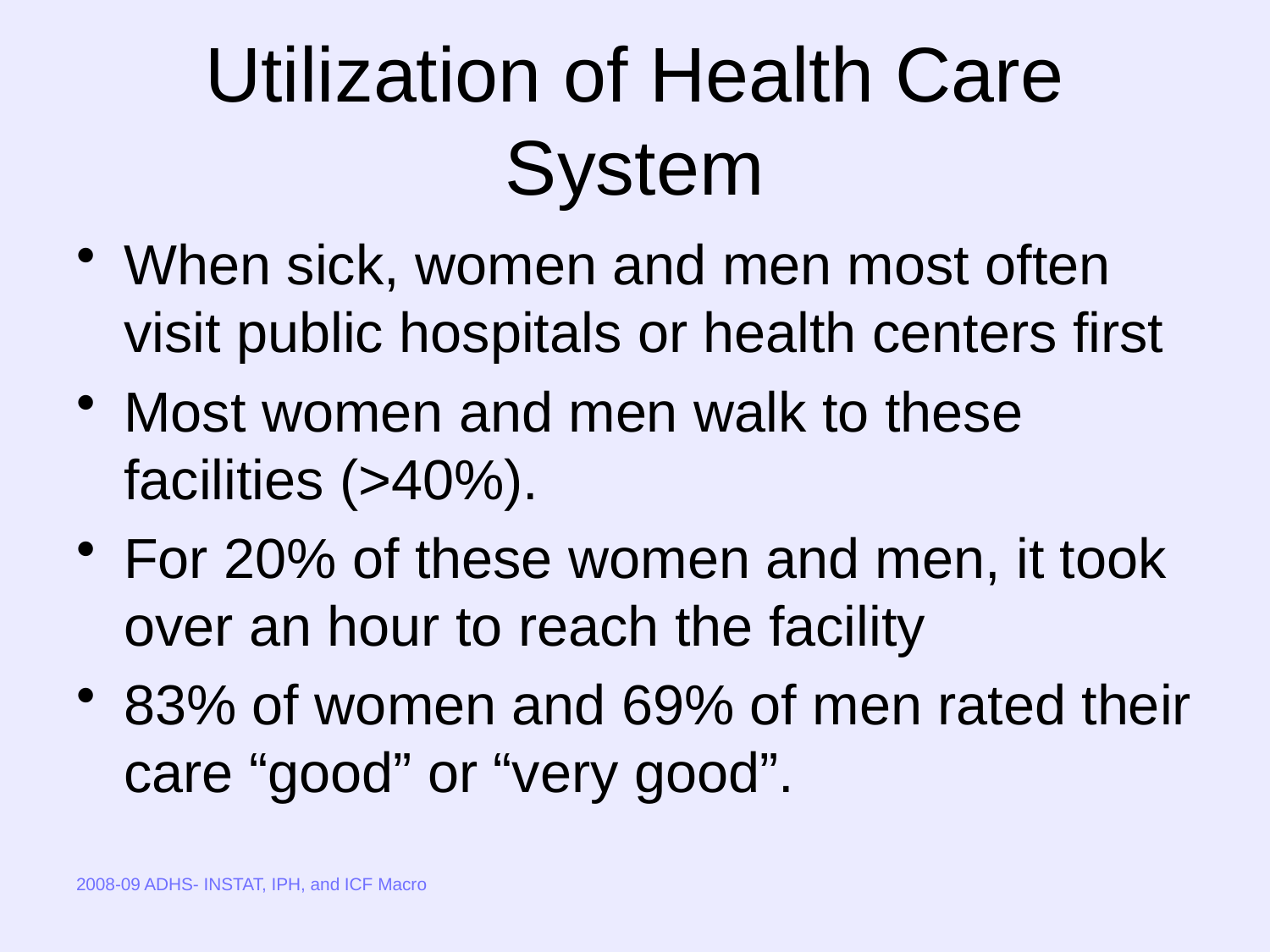

# Utilization of Health Care System
When sick, women and men most often visit public hospitals or health centers first
Most women and men walk to these facilities (>40%).
For 20% of these women and men, it took over an hour to reach the facility
83% of women and 69% of men rated their care “good” or “very good”.
2008-09 ADHS- INSTAT, IPH, and ICF Macro